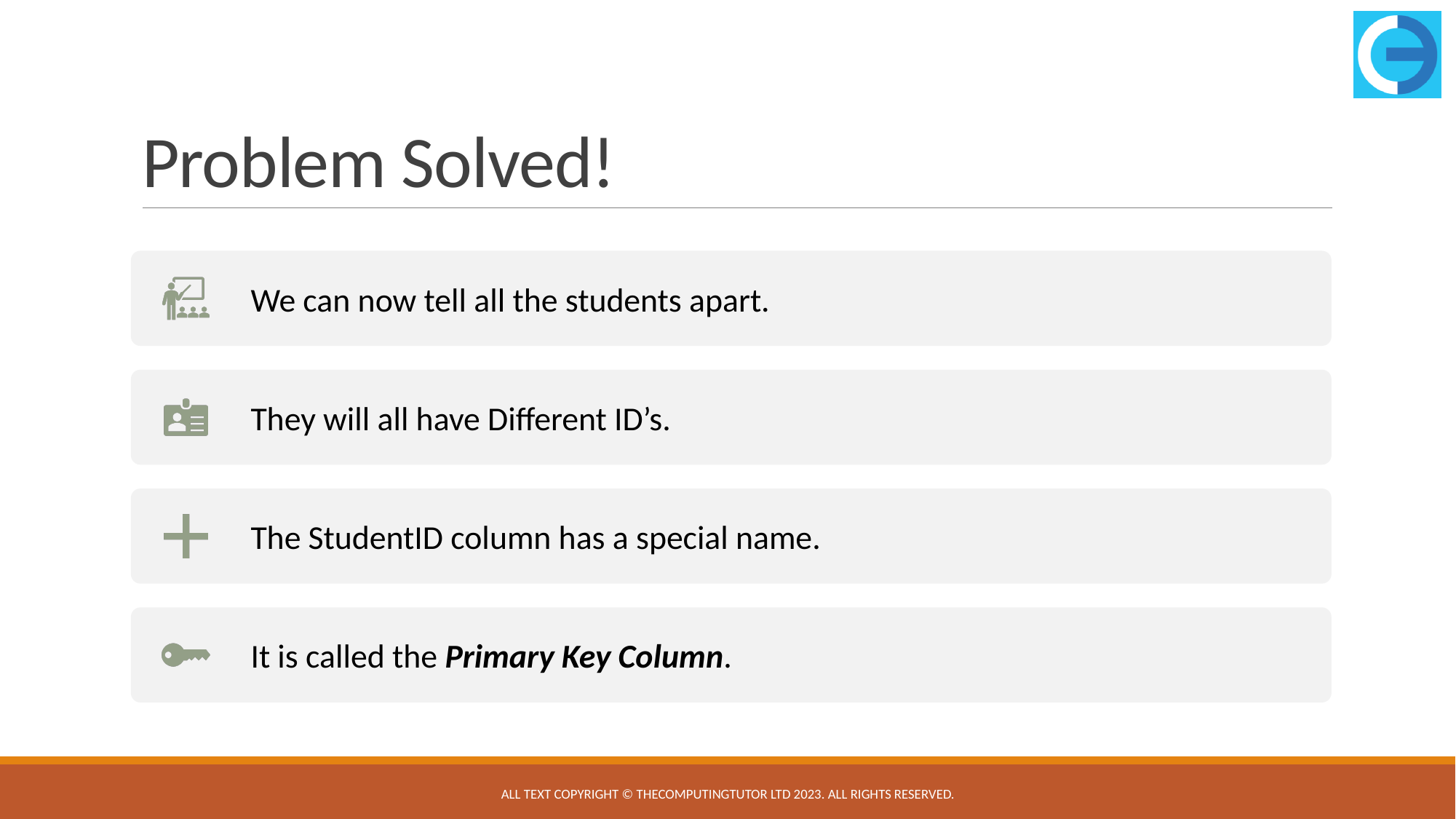

# Problem Solved!
We can now tell all the students apart.
They will all have Different ID’s.
The StudentID column has a special name.
It is called the Primary Key Column.
All text copyright © TheComputingTutor Ltd 2023. All rights Reserved.